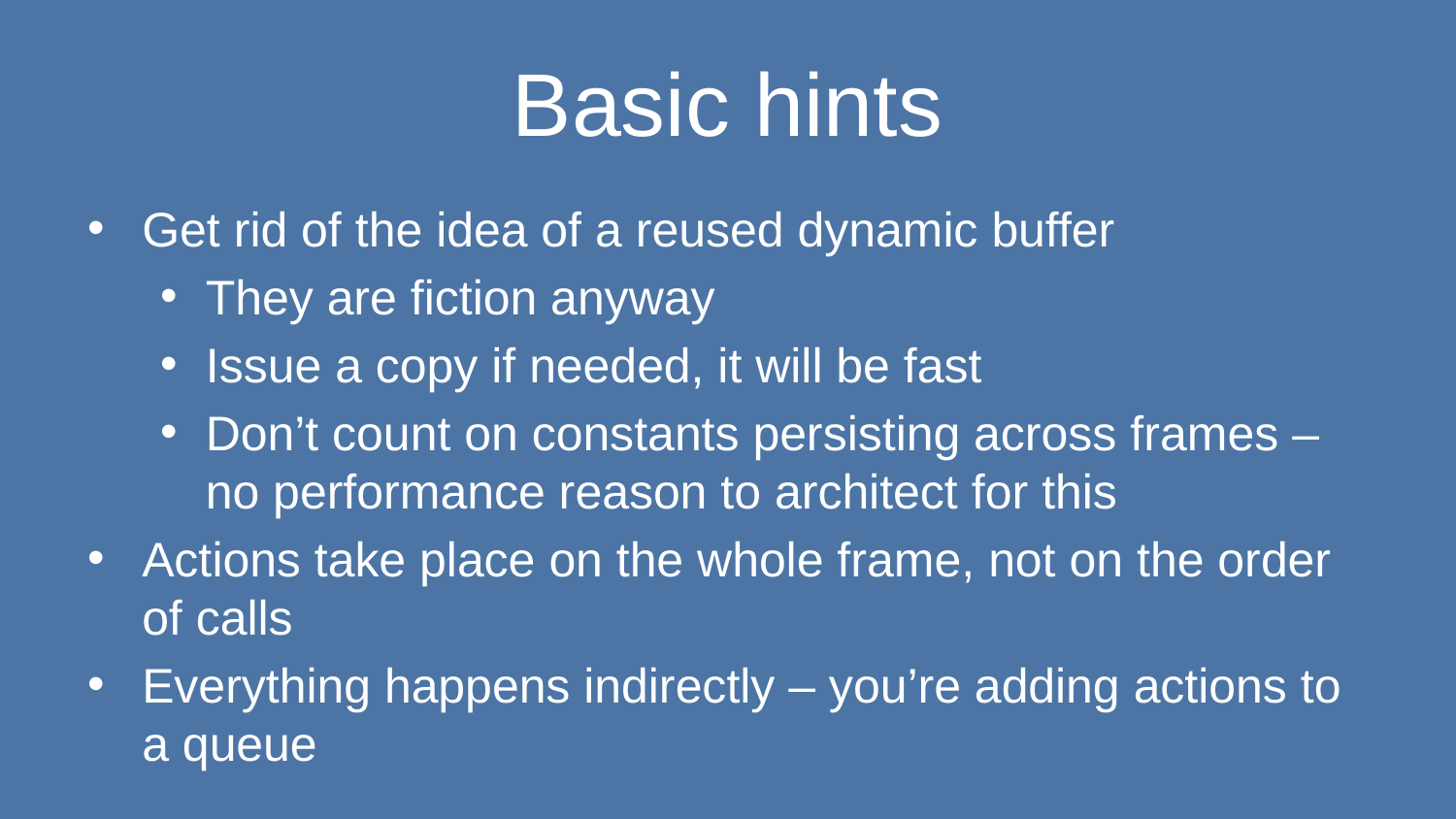

# Basic hints
Get rid of the idea of a reused dynamic buffer
They are fiction anyway
Issue a copy if needed, it will be fast
Don’t count on constants persisting across frames – no performance reason to architect for this
Actions take place on the whole frame, not on the order of calls
Everything happens indirectly – you’re adding actions to a queue